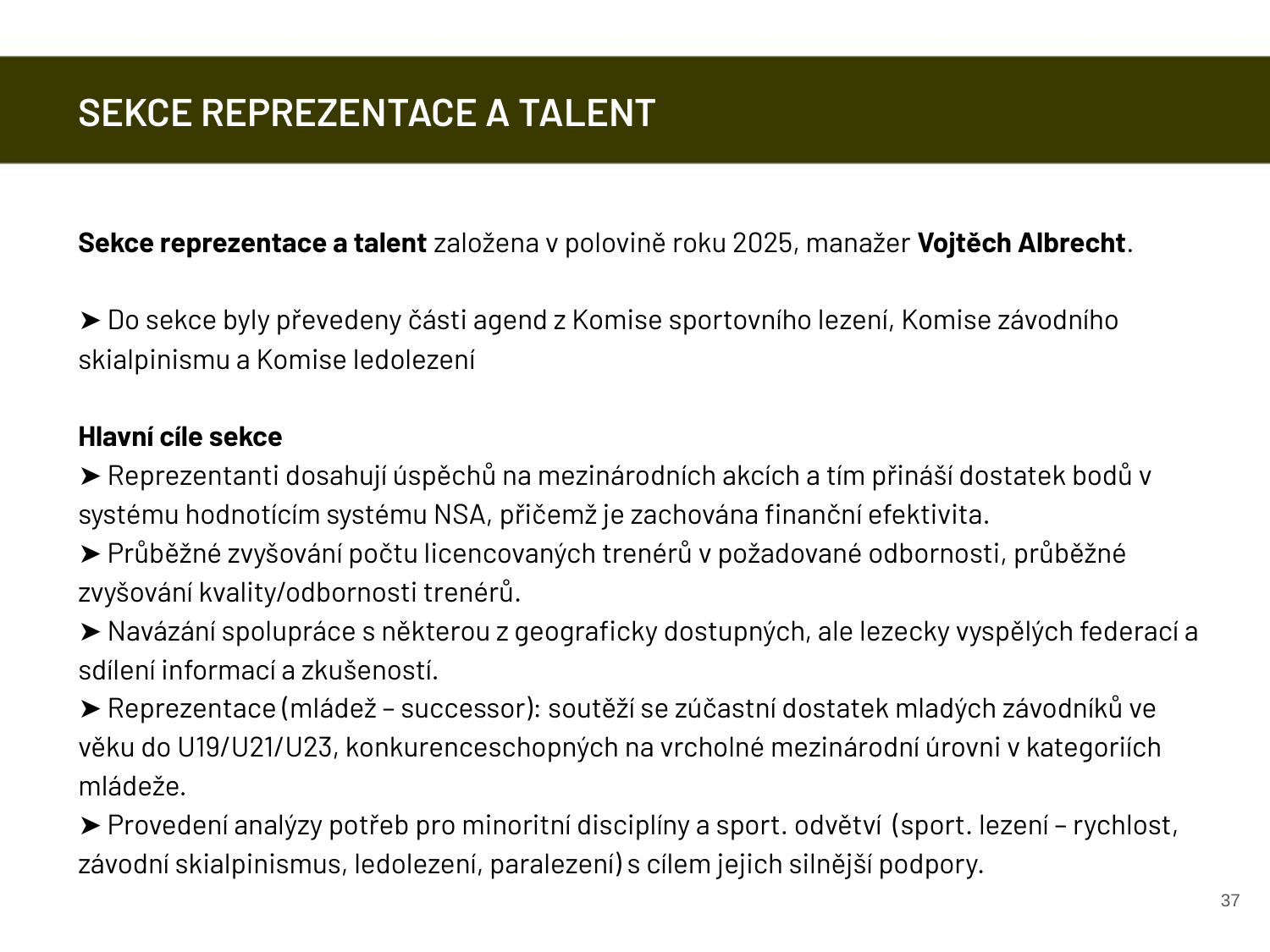

SEKCE REPREZENTACE A TALENT
Sekce reprezentace a talent založena v polovině roku 2025, manažer Vojtěch Albrecht.

➤ Do sekce byly převedeny části agend z Komise sportovního lezení, Komise závodního skialpinismu a Komise ledolezení

Hlavní cíle sekce
➤ Reprezentanti dosahují úspěchů na mezinárodních akcích a tím přináší dostatek bodů v systému hodnotícím systému NSA, přičemž je zachována finanční efektivita.
➤ Průběžné zvyšování počtu licencovaných trenérů v požadované odbornosti, průběžné zvyšování kvality/odbornosti trenérů.
➤ Navázání spolupráce s některou z geograficky dostupných, ale lezecky vyspělých federací a sdílení informací a zkušeností.
➤ Reprezentace (mládež – successor): soutěží se zúčastní dostatek mladých závodníků ve věku do U19/U21/U23, konkurenceschopných na vrcholné mezinárodní úrovni v kategoriích mládeže.
➤ Provedení analýzy potřeb pro minoritní disciplíny a sport. odvětví  (sport. lezení – rychlost, závodní skialpinismus, ledolezení, paralezení) s cílem jejich silnější podpory.

37